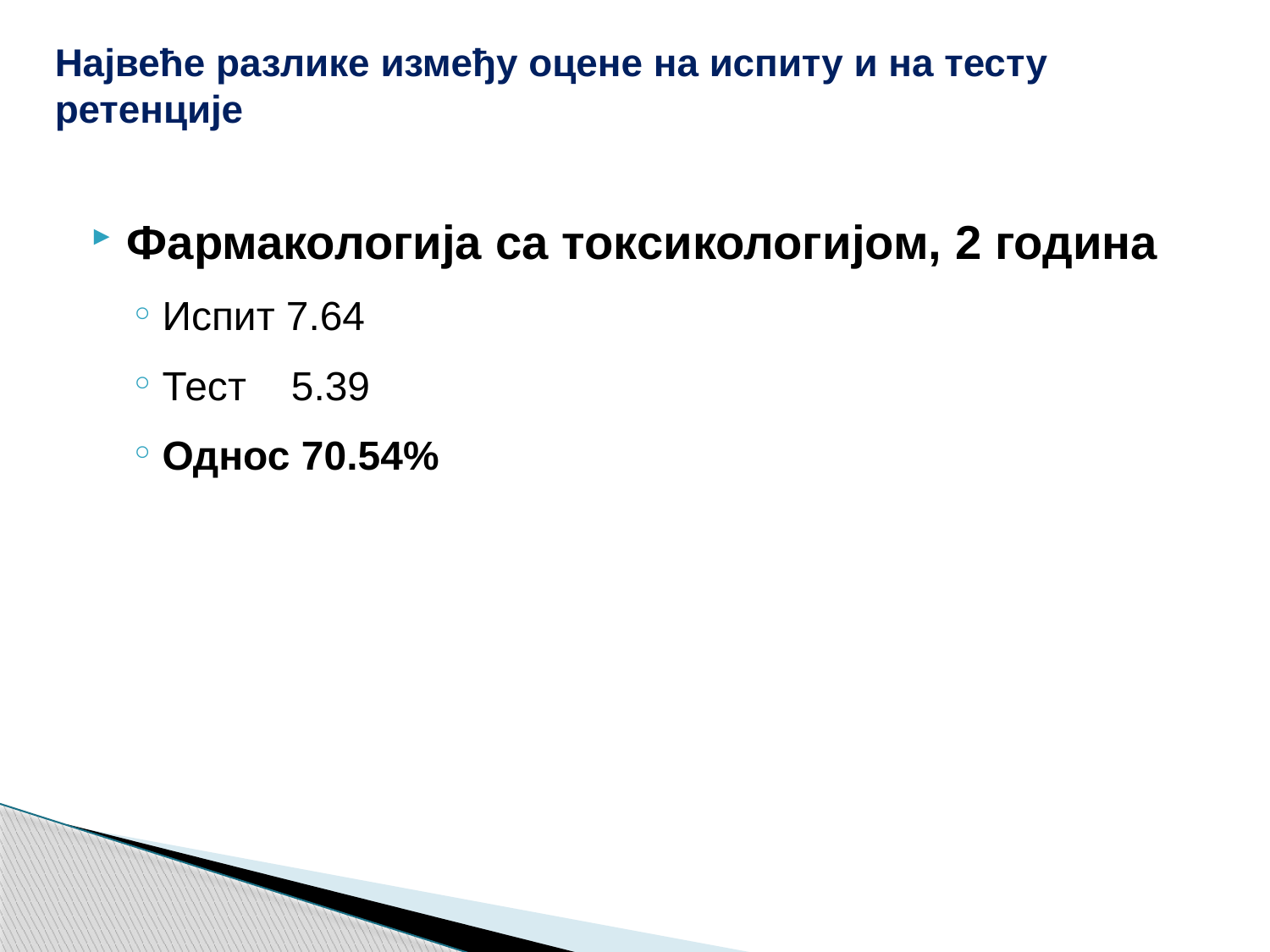

# Највеће разлике између оцене на испиту и на тесту ретенције
Фармакологија са токсикологијом, 2 година
Испит 7.64
Тест    5.39
Однос 70.54%